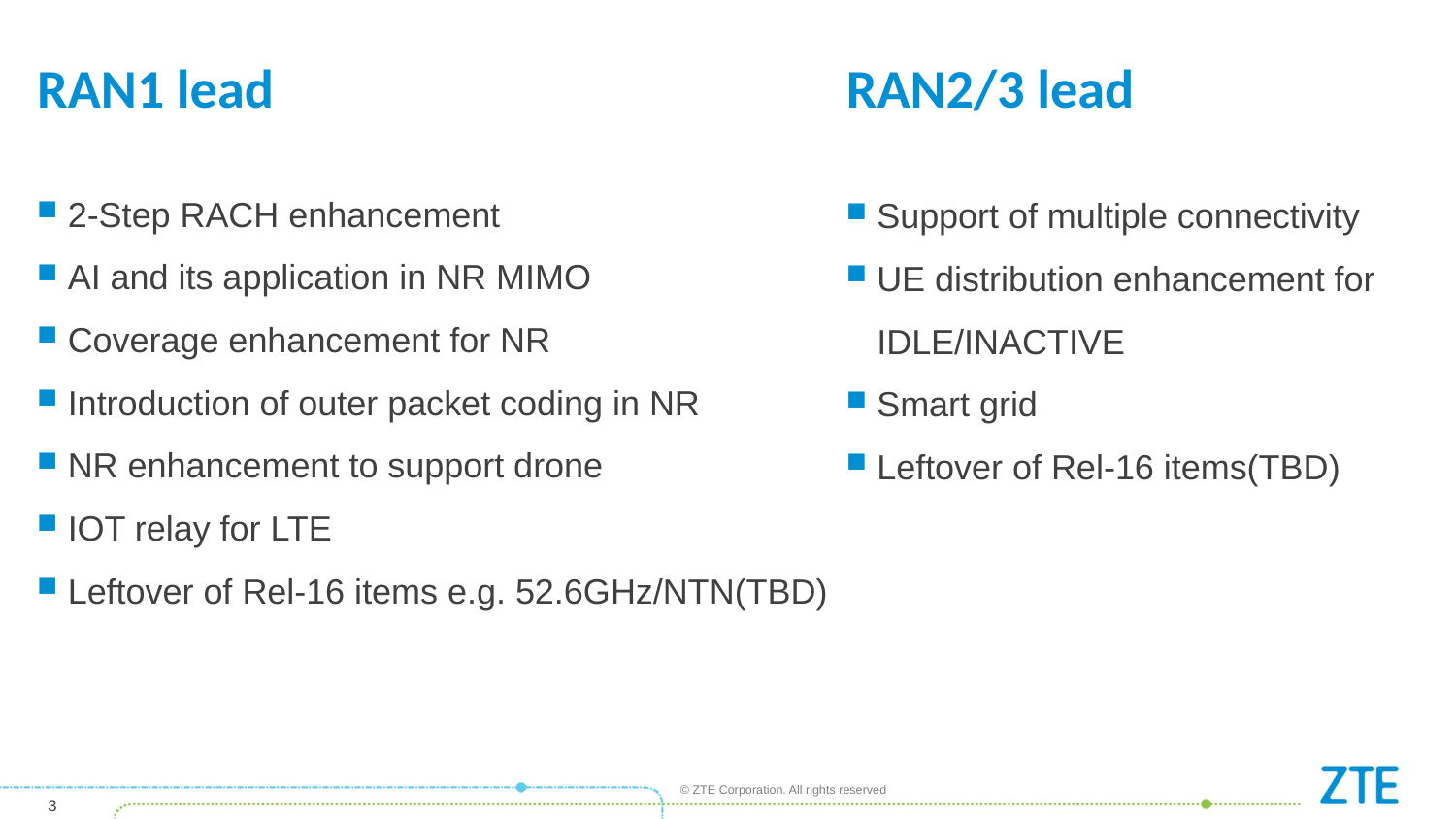

# RAN1 lead
RAN2/3 lead
2-Step RACH enhancement
AI and its application in NR MIMO
Coverage enhancement for NR
Introduction of outer packet coding in NR
NR enhancement to support drone
IOT relay for LTE
Leftover of Rel-16 items e.g. 52.6GHz/NTN(TBD)
Support of multiple connectivity
UE distribution enhancement for IDLE/INACTIVE
Smart grid
Leftover of Rel-16 items(TBD)